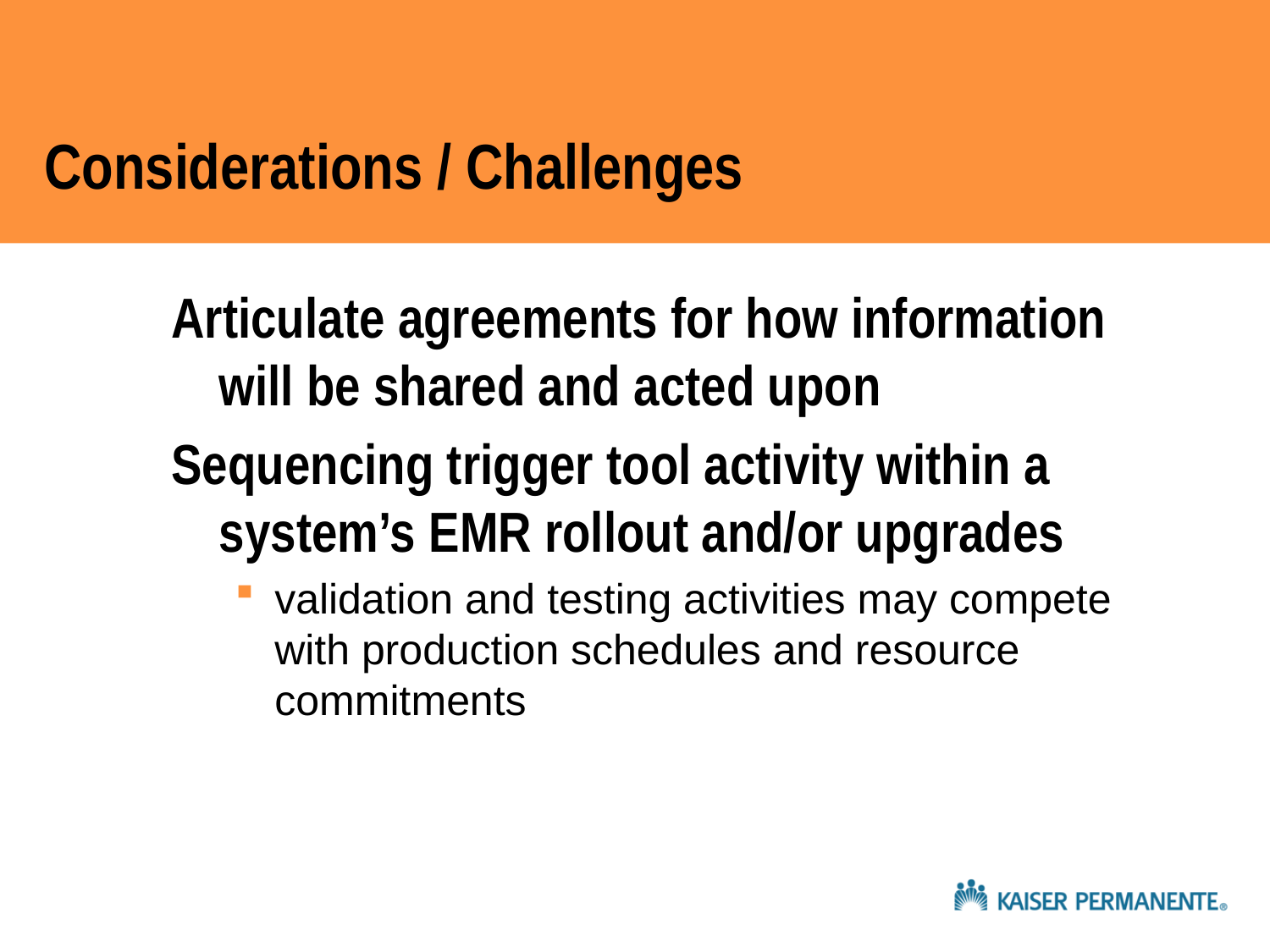

# Considerations / Challenges
Articulate agreements for how information will be shared and acted upon
Sequencing trigger tool activity within a system’s EMR rollout and/or upgrades
validation and testing activities may compete with production schedules and resource commitments